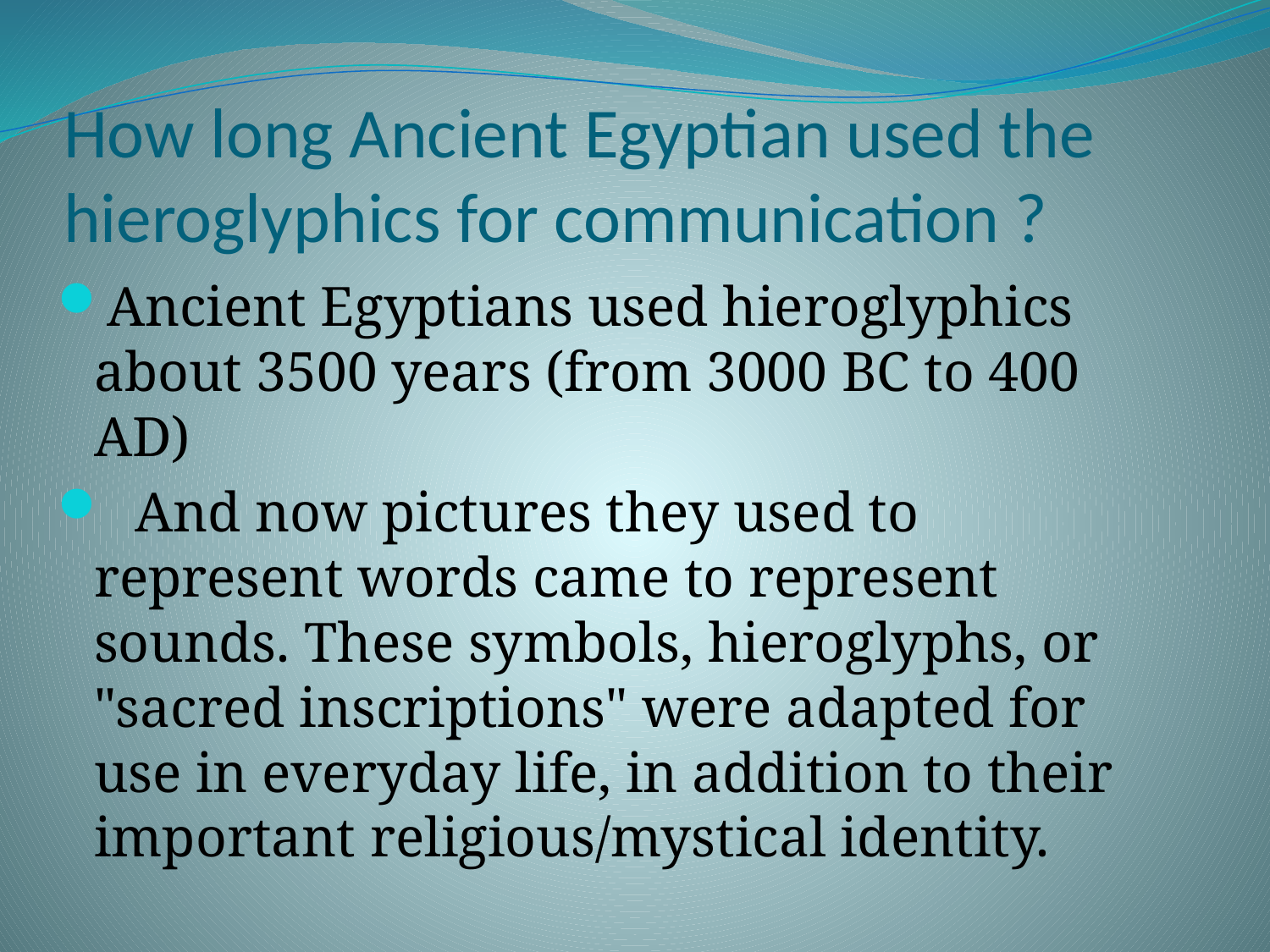

# How long Ancient Egyptian used the hieroglyphics for communication ?
Ancient Egyptians used hieroglyphics about 3500 years (from 3000 BC to 400 AD)
  And now pictures they used to represent words came to represent sounds. These symbols, hieroglyphs, or "sacred inscriptions" were adapted for use in everyday life, in addition to their important religious/mystical identity.